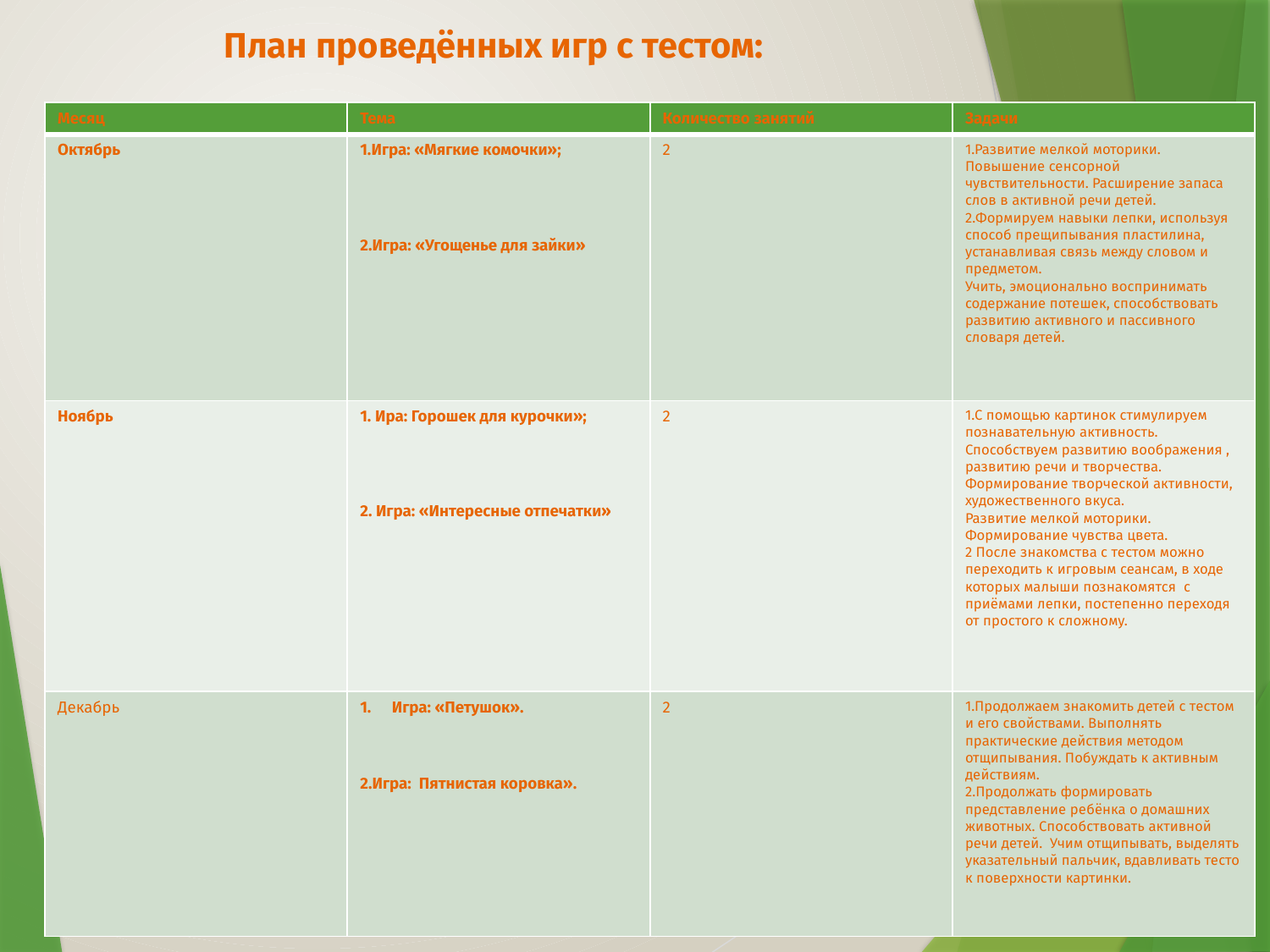

# План проведённых игр с тестом:
| Месяц | Тема | Количество занятий | Задачи |
| --- | --- | --- | --- |
| Октябрь | 1.Игра: «Мягкие комочки»; 2.Игра: «Угощенье для зайки» | 2 | 1.Развитие мелкой моторики. Повышение сенсорной чувствительности. Расширение запаса слов в активной речи детей. 2.Формируем навыки лепки, используя способ прещипывания пластилина, устанавливая связь между словом и предметом. Учить, эмоционально воспринимать содержание потешек, способствовать развитию активного и пассивного словаря детей. |
| Ноябрь | 1. Ира: Горошек для курочки»; 2. Игра: «Интересные отпечатки» | 2 | 1.С помощью картинок стимулируем познавательную активность. Способствуем развитию воображения , развитию речи и творчества. Формирование творческой активности, художественного вкуса. Развитие мелкой моторики. Формирование чувства цвета. 2 После знакомства с тестом можно переходить к игровым сеансам, в ходе которых малыши познакомятся с приёмами лепки, постепенно переходя от простого к сложному. |
| Декабрь | Игра: «Петушок». 2.Игра: Пятнистая коровка». | 2 | 1.Продолжаем знакомить детей с тестом и его свойствами. Выполнять практические действия методом отщипывания. Побуждать к активным действиям. 2.Продолжать формировать представление ребёнка о домашних животных. Способствовать активной речи детей. Учим отщипывать, выделять указательный пальчик, вдавливать тесто к поверхности картинки. |